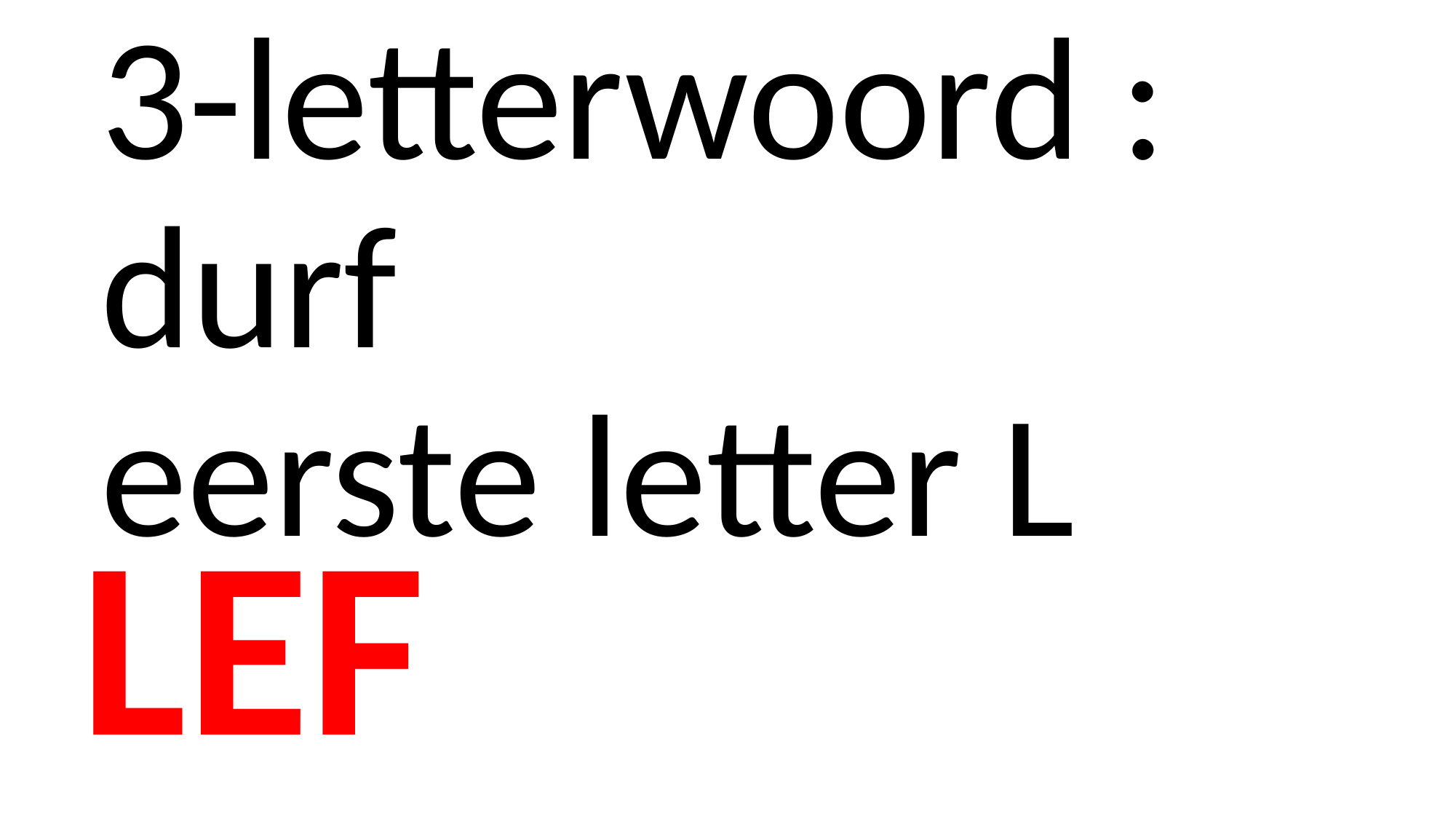

# 3-letterwoord : durf eerste letter L
LEF